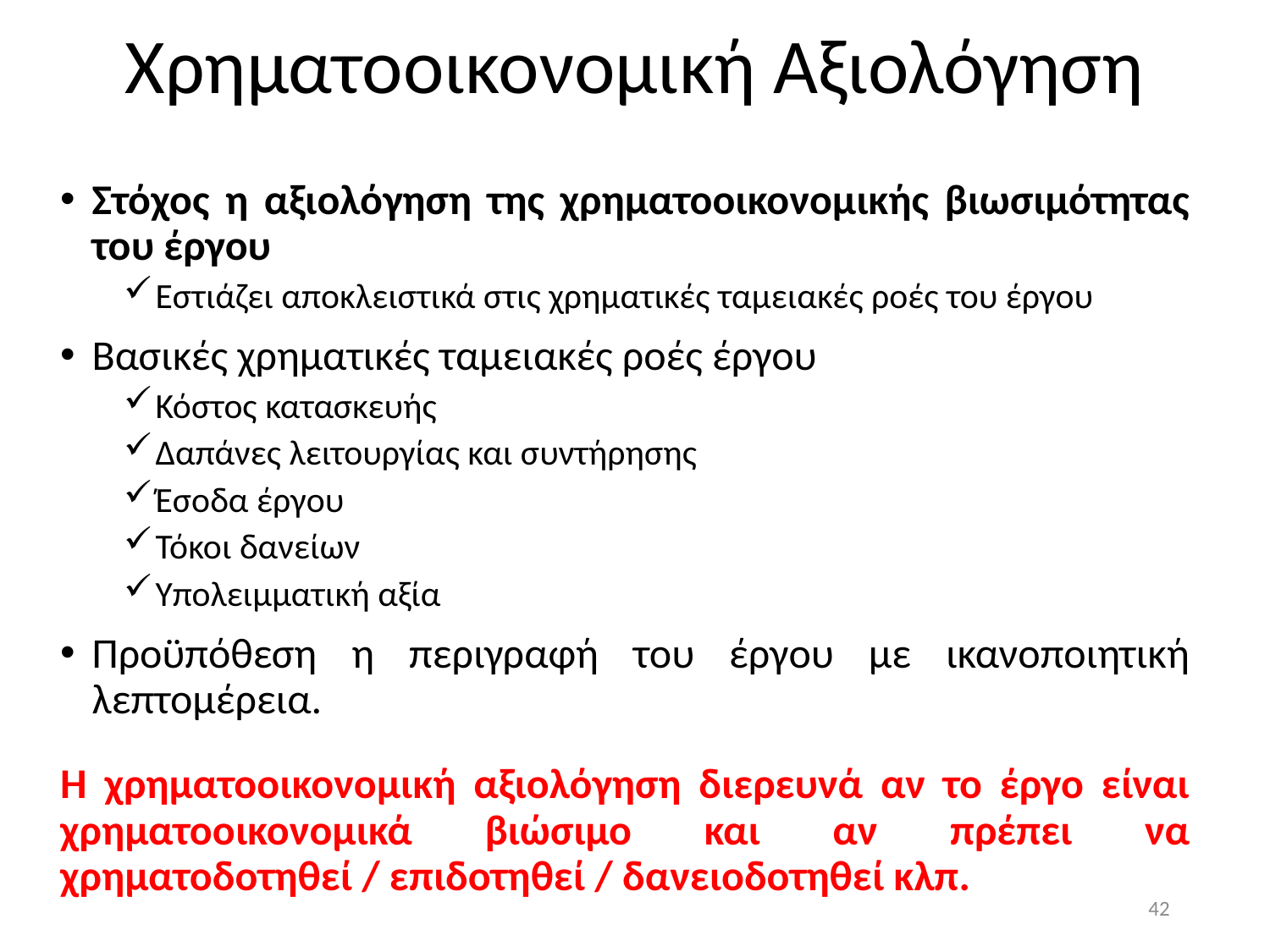

# Χρηματοοικονομική Αξιολόγηση
Στόχος η αξιολόγηση της χρηματοοικονομικής βιωσιμότητας του έργου
Εστιάζει αποκλειστικά στις χρηματικές ταμειακές ροές του έργου
Βασικές χρηματικές ταμειακές ροές έργου
Κόστος κατασκευής
Δαπάνες λειτουργίας και συντήρησης
Έσοδα έργου
Τόκοι δανείων
Υπολειμματική αξία
Προϋπόθεση η περιγραφή του έργου με ικανοποιητική λεπτομέρεια.

Η χρηματοοικονομική αξιολόγηση διερευνά αν το έργο είναι χρηματοοικονομικά βιώσιμο και αν πρέπει να χρηματοδοτηθεί / επιδοτηθεί / δανειοδοτηθεί κλπ.

42